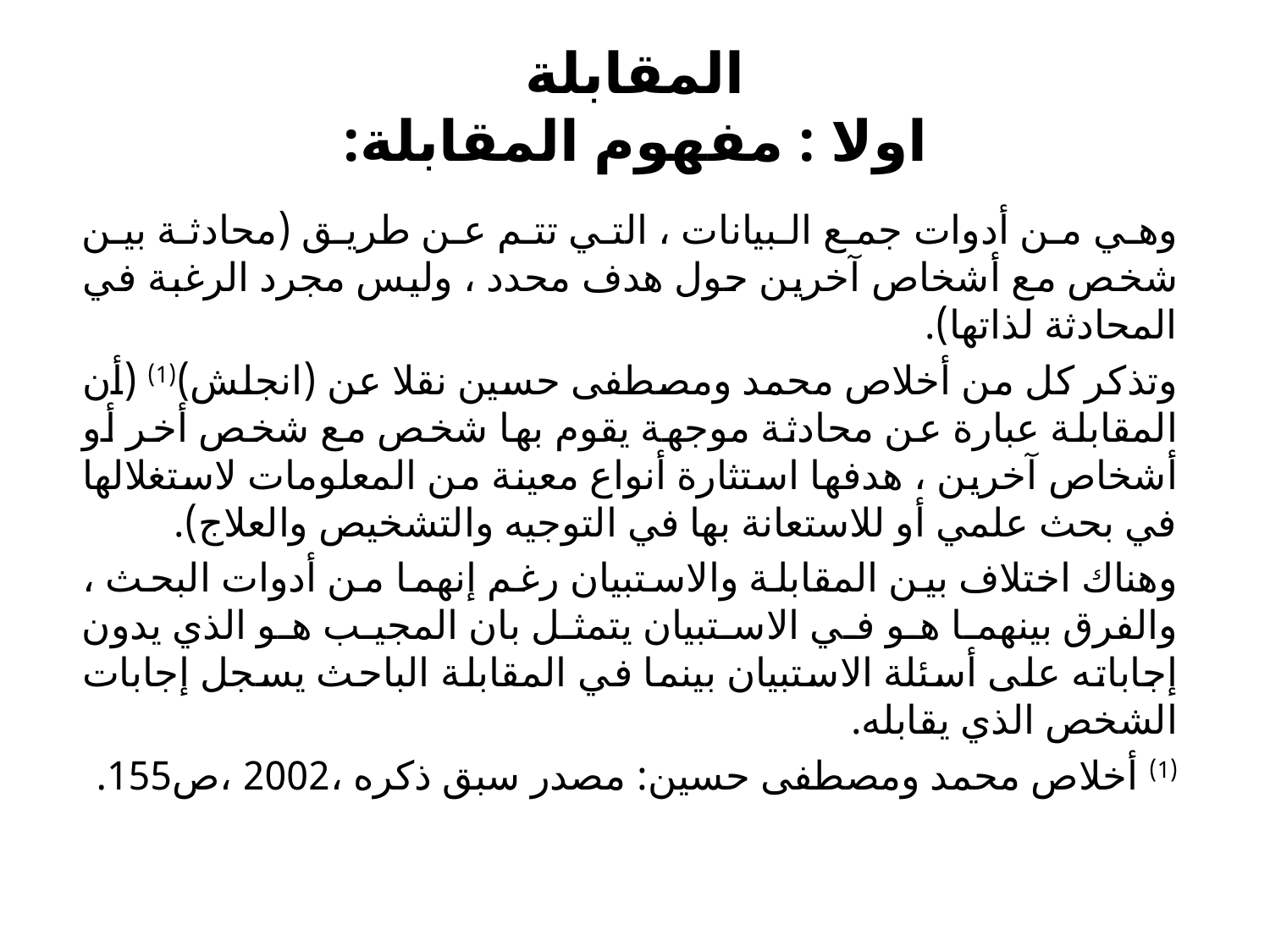

# المقابلة اولا : مفهوم المقابلة:
وهي من أدوات جمع البيانات ، التي تتم عن طريق (محادثة بين شخص مع أشخاص آخرين حول هدف محدد ، وليس مجرد الرغبة في المحادثة لذاتها).
وتذكر كل من أخلاص محمد ومصطفى حسين نقلا عن (انجلش)(1) (أن المقابلة عبارة عن محادثة موجهة يقوم بها شخص مع شخص أخر أو أشخاص آخرين ، هدفها استثارة أنواع معينة من المعلومات لاستغلالها في بحث علمي أو للاستعانة بها في التوجيه والتشخيص والعلاج).
وهناك اختلاف بين المقابلة والاستبيان رغم إنهما من أدوات البحث ، والفرق بينهما هو في الاستبيان يتمثل بان المجيب هو الذي يدون إجاباته على أسئلة الاستبيان بينما في المقابلة الباحث يسجل إجابات الشخص الذي يقابله.
(1) أخلاص محمد ومصطفى حسين: مصدر سبق ذكره ،2002 ،ص155.